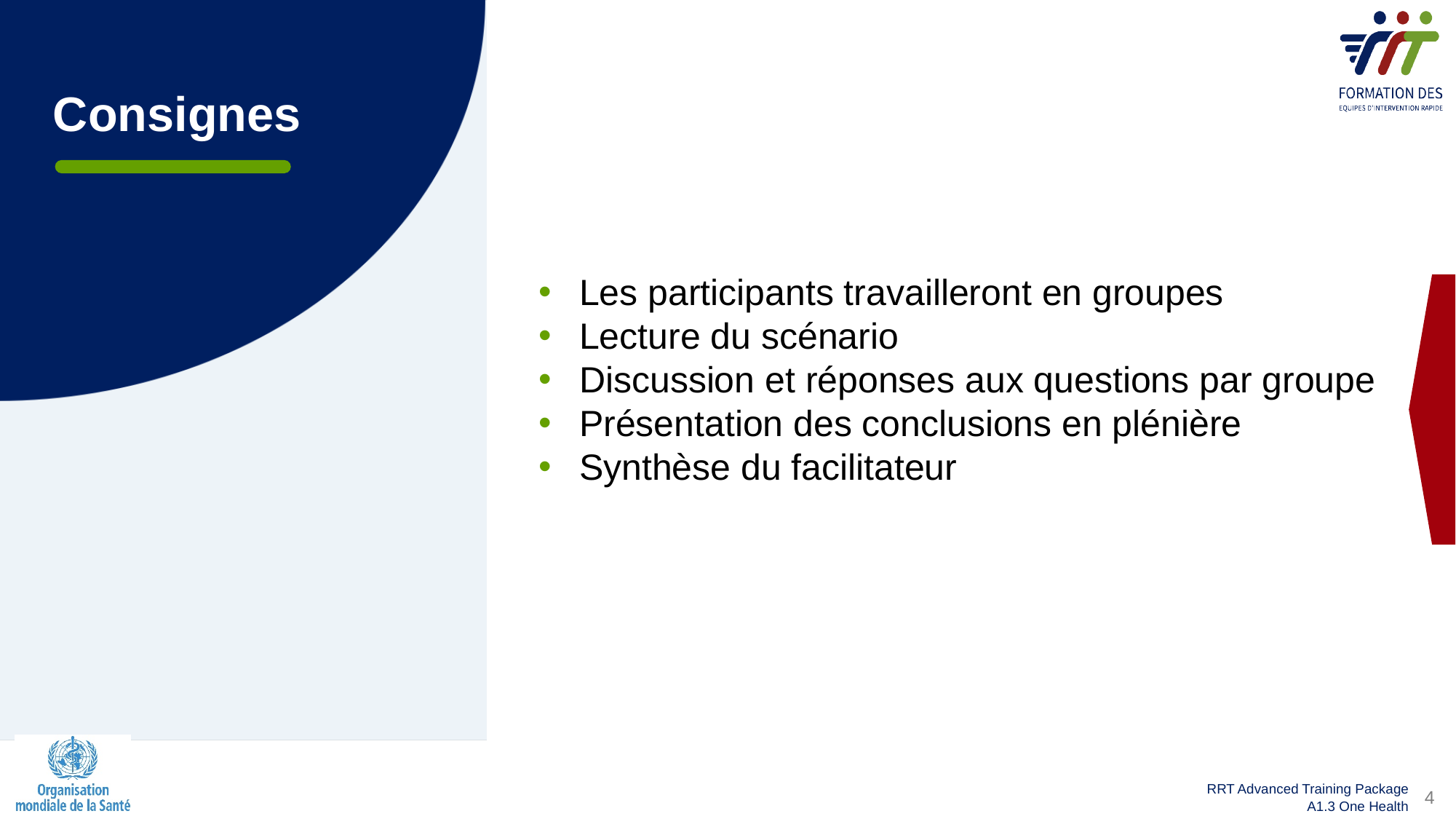

# Consignes

Les participants travailleront en groupes
Lecture du scénario
Discussion et réponses aux questions par groupe
Présentation des conclusions en plénière
Synthèse du facilitateur